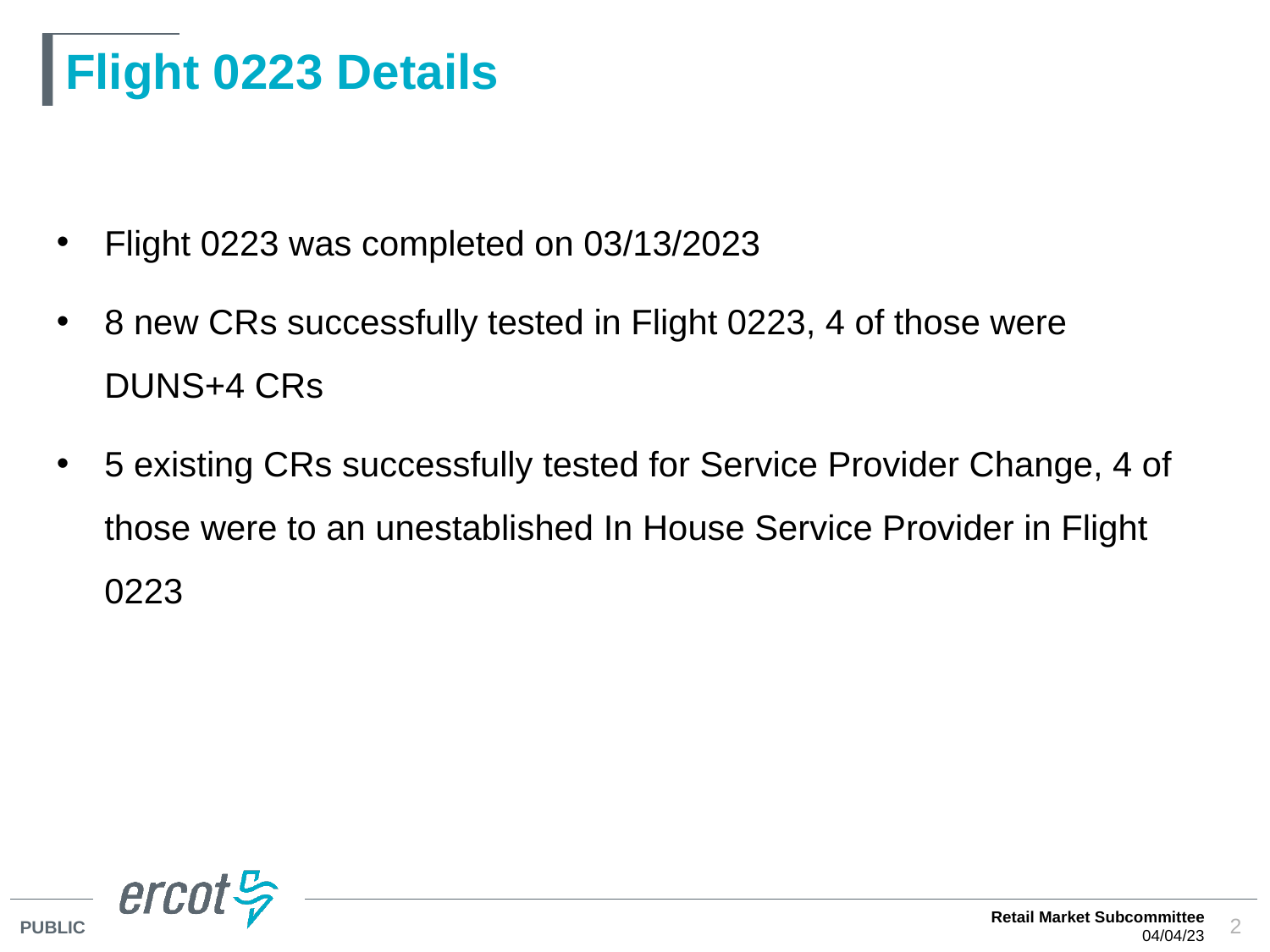

# Flight 0223 Details
Flight 0223 was completed on 03/13/2023
8 new CRs successfully tested in Flight 0223, 4 of those were DUNS+4 CRs
5 existing CRs successfully tested for Service Provider Change, 4 of those were to an unestablished In House Service Provider in Flight 0223
Retail Market Subcommittee
04/04/23
2